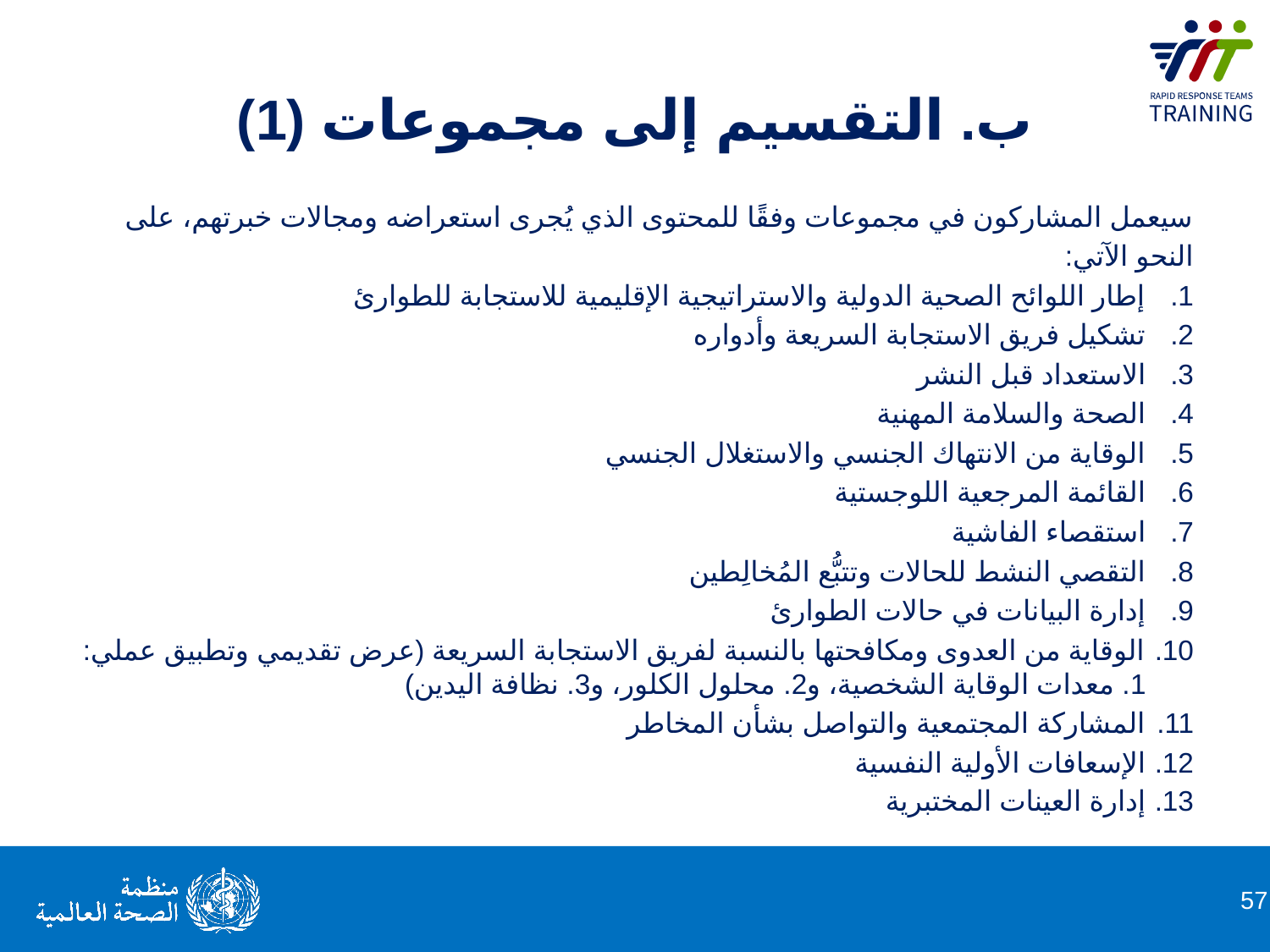

# ب. التقسيم إلى مجموعات (1)
سيعمل المشاركون في مجموعات وفقًا للمحتوى الذي يُجرى استعراضه ومجالات خبرتهم، على النحو الآتي:
إطار اللوائح الصحية الدولية والاستراتيجية الإقليمية للاستجابة للطوارئ
تشكيل فريق الاستجابة السريعة وأدواره
الاستعداد قبل النشر
الصحة والسلامة المهنية
الوقاية من الانتهاك الجنسي والاستغلال الجنسي
القائمة المرجعية اللوجستية
استقصاء الفاشية
التقصي النشط للحالات وتتبُّع المُخالِطين
إدارة البيانات في حالات الطوارئ
الوقاية من العدوى ومكافحتها بالنسبة لفريق الاستجابة السريعة (عرض تقديمي وتطبيق عملي: 1. معدات الوقاية الشخصية، و2. محلول الكلور، و3. نظافة اليدين)
المشاركة المجتمعية والتواصل بشأن المخاطر
الإسعافات الأولية النفسية
إدارة العينات المختبرية